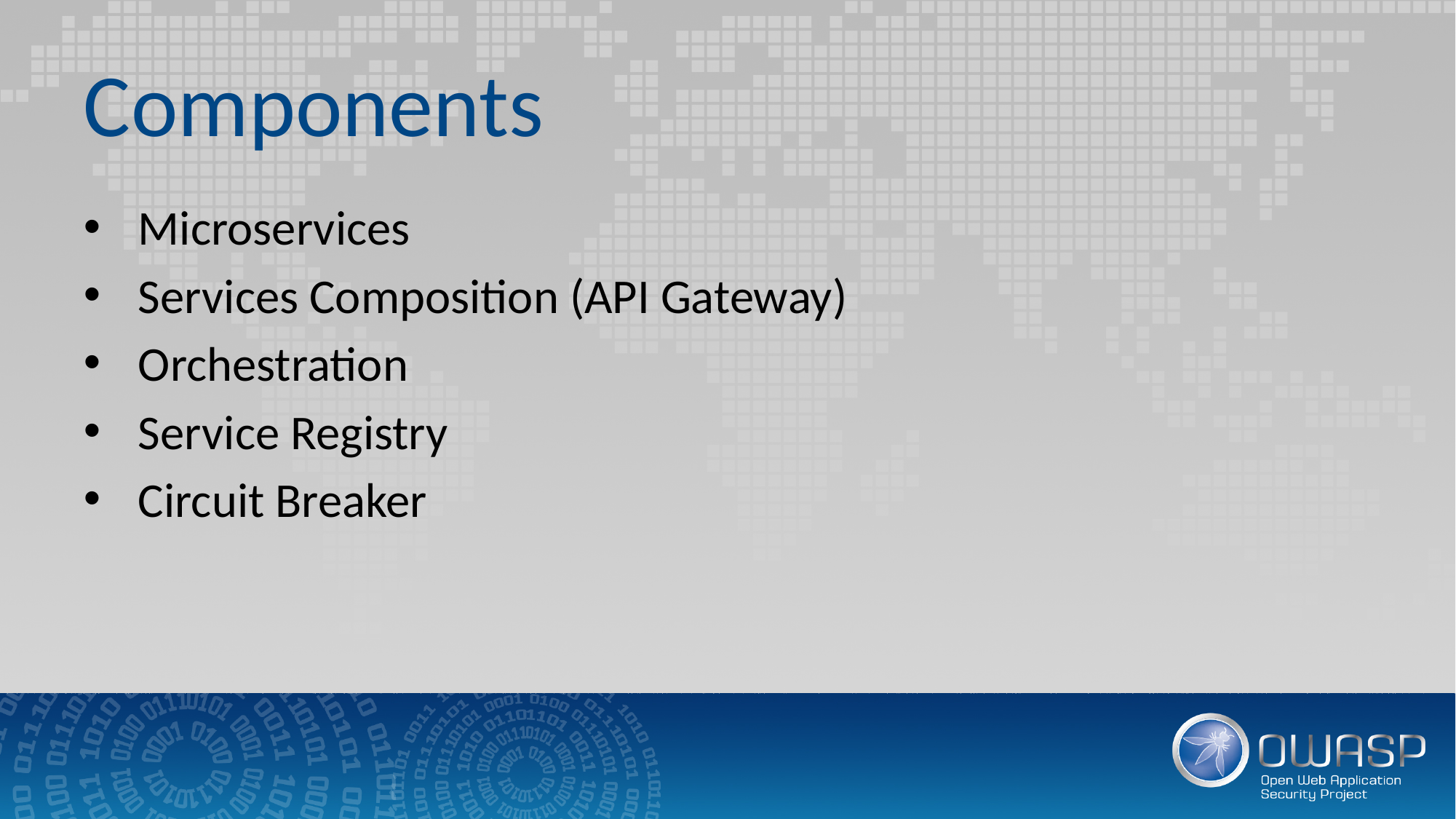

# Components
Microservices
Services Composition (API Gateway)
Orchestration
Service Registry
Circuit Breaker